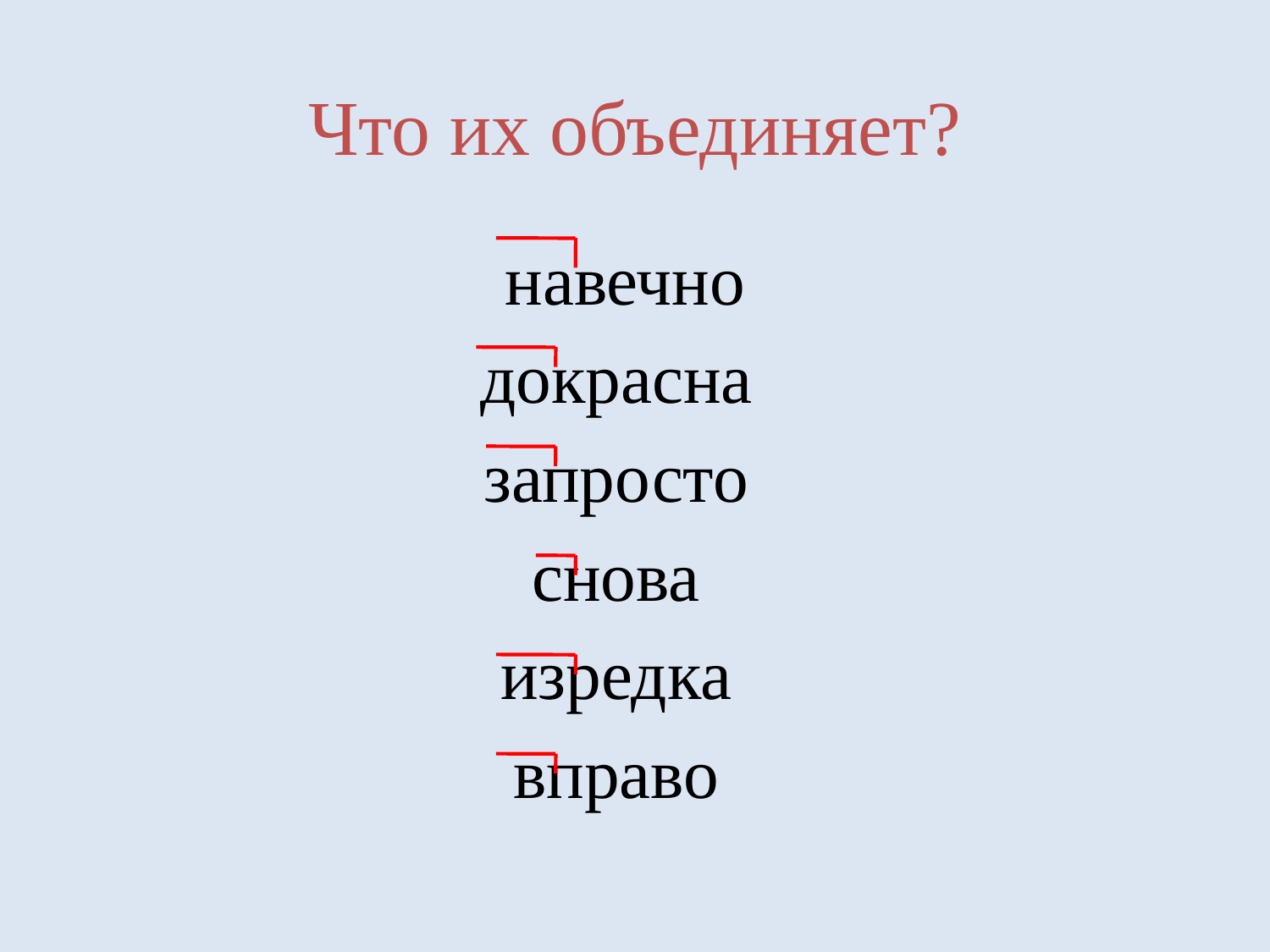

# Что их объединяет?
навечно
докрасна
запросто
снова
изредка
вправо